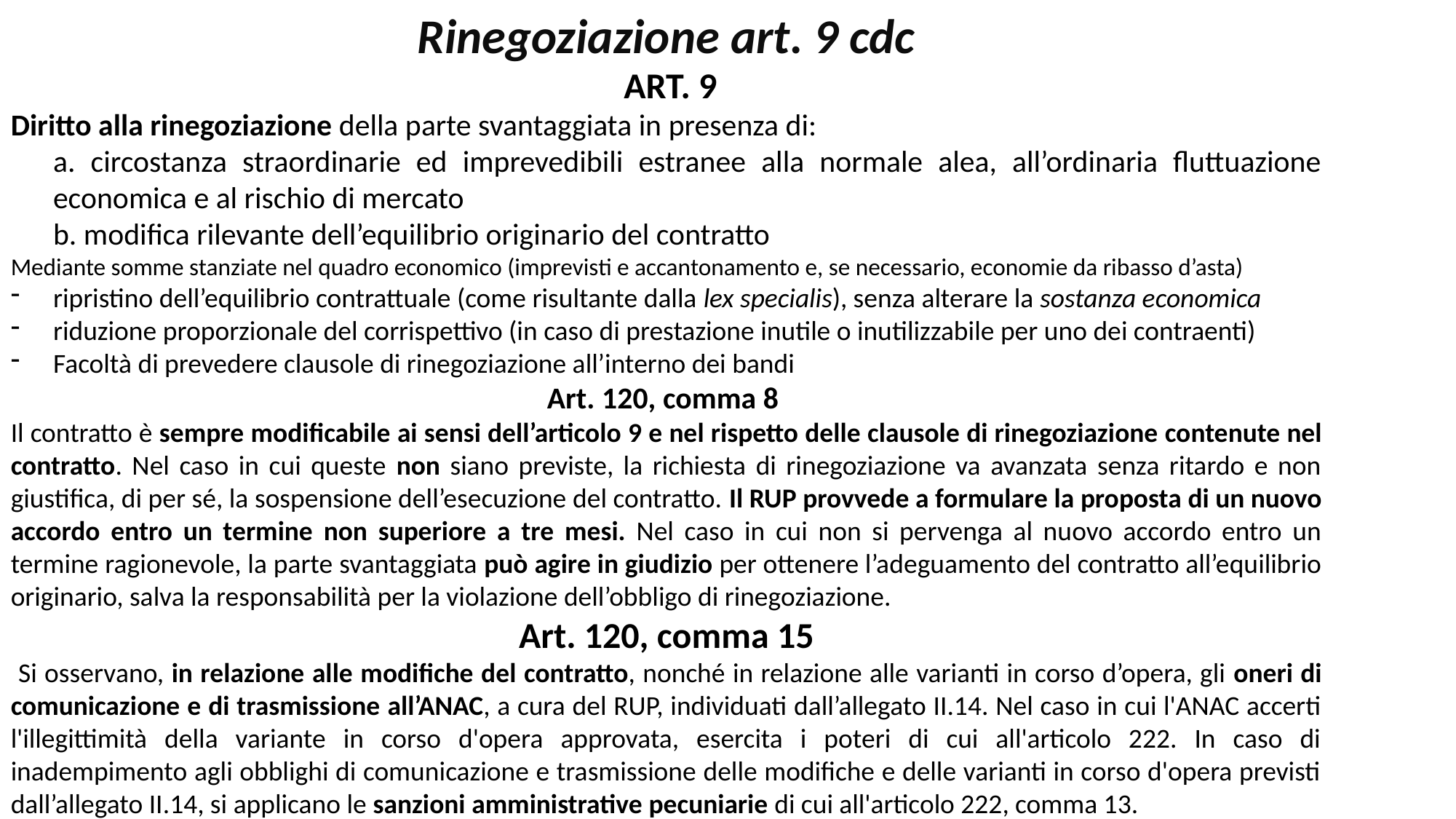

Rinegoziazione art. 9 cdc
 ART. 9
Diritto alla rinegoziazione della parte svantaggiata in presenza di:
a. circostanza straordinarie ed imprevedibili estranee alla normale alea, all’ordinaria fluttuazione economica e al rischio di mercato
b. modifica rilevante dell’equilibrio originario del contratto
Mediante somme stanziate nel quadro economico (imprevisti e accantonamento e, se necessario, economie da ribasso d’asta)
ripristino dell’equilibrio contrattuale (come risultante dalla lex specialis), senza alterare la sostanza economica
riduzione proporzionale del corrispettivo (in caso di prestazione inutile o inutilizzabile per uno dei contraenti)
Facoltà di prevedere clausole di rinegoziazione all’interno dei bandi
Art. 120, comma 8
Il contratto è sempre modificabile ai sensi dell’articolo 9 e nel rispetto delle clausole di rinegoziazione contenute nel contratto. Nel caso in cui queste non siano previste, la richiesta di rinegoziazione va avanzata senza ritardo e non giustifica, di per sé, la sospensione dell’esecuzione del contratto. Il RUP provvede a formulare la proposta di un nuovo accordo entro un termine non superiore a tre mesi. Nel caso in cui non si pervenga al nuovo accordo entro un termine ragionevole, la parte svantaggiata può agire in giudizio per ottenere l’adeguamento del contratto all’equilibrio originario, salva la responsabilità per la violazione dell’obbligo di rinegoziazione.
Art. 120, comma 15
 Si osservano, in relazione alle modifiche del contratto, nonché in relazione alle varianti in corso d’opera, gli oneri di comunicazione e di trasmissione all’ANAC, a cura del RUP, individuati dall’allegato II.14. Nel caso in cui l'ANAC accerti l'illegittimità della variante in corso d'opera approvata, esercita i poteri di cui all'articolo 222. In caso di inadempimento agli obblighi di comunicazione e trasmissione delle modifiche e delle varianti in corso d'opera previsti dall’allegato II.14, si applicano le sanzioni amministrative pecuniarie di cui all'articolo 222, comma 13.